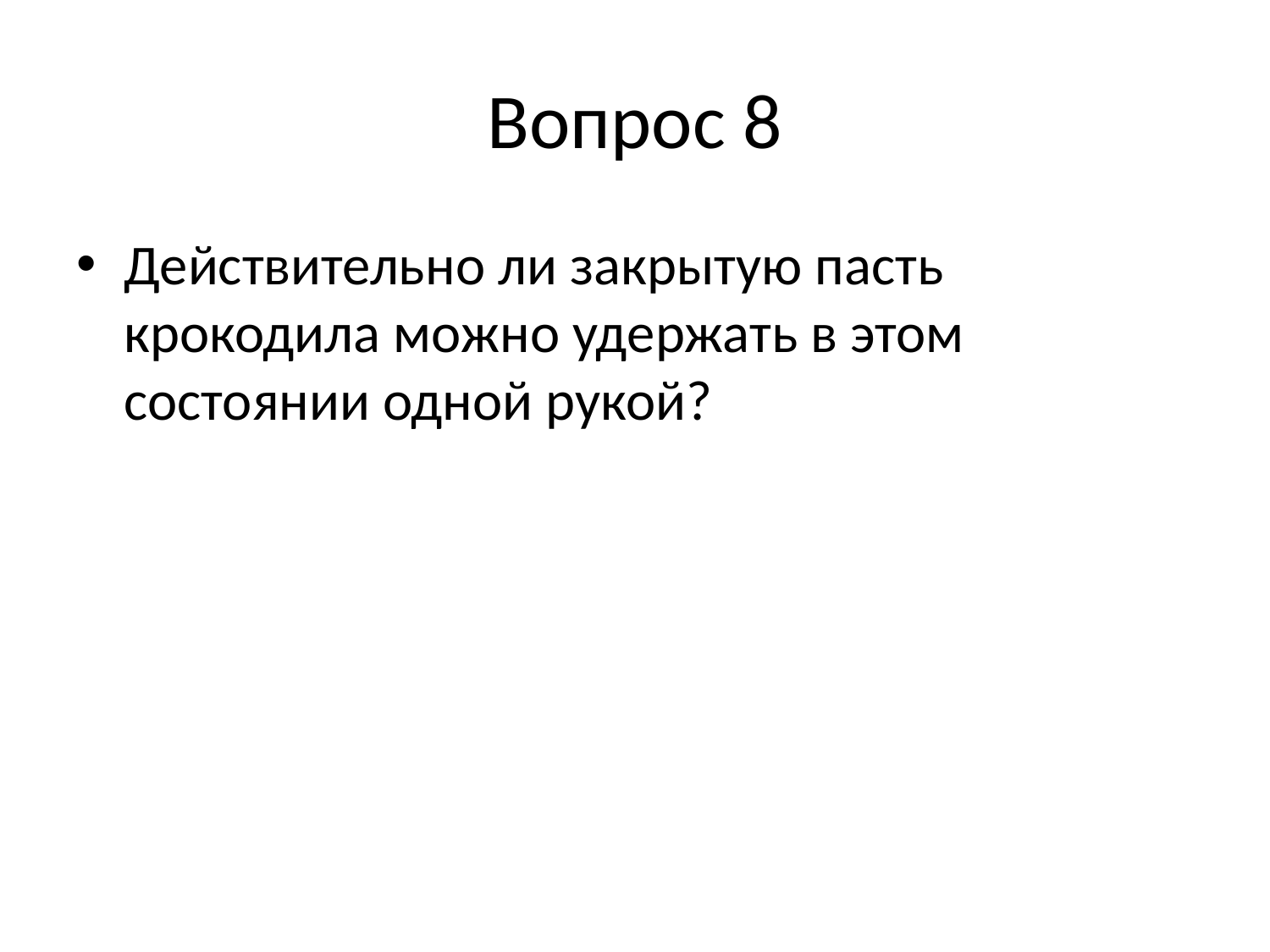

# Вопрос 8
Действительно ли закрытую пасть крокодила можно удержать в этом состоянии одной рукой?